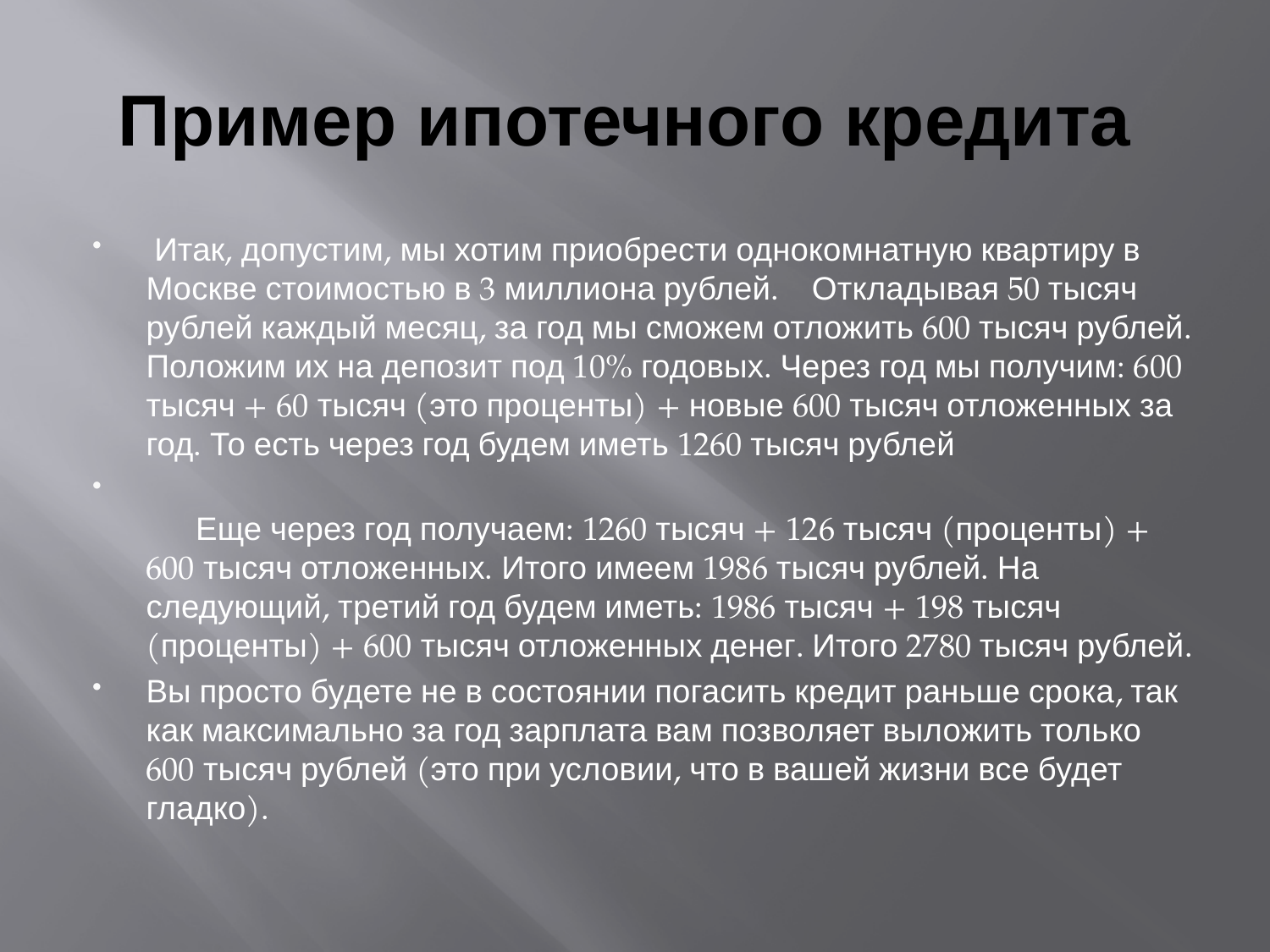

# Пример ипотечного кредита
 Итак, допустим, мы хотим приобрести однокомнатную квартиру в Москве стоимостью в 3 миллиона рублей.    Откладывая 50 тысяч рублей каждый месяц, за год мы сможем отложить 600 тысяч рублей. Положим их на депозит под 10% годовых. Через год мы получим: 600 тысяч + 60 тысяч (это проценты) + новые 600 тысяч отложенных за год. То есть через год будем иметь 1260 тысяч рублей
      Еще через год получаем: 1260 тысяч + 126 тысяч (проценты) + 600 тысяч отложенных. Итого имеем 1986 тысяч рублей. На следующий, третий год будем иметь: 1986 тысяч + 198 тысяч (проценты) + 600 тысяч отложенных денег. Итого 2780 тысяч рублей.
Вы просто будете не в состоянии погасить кредит раньше срока, так как максимально за год зарплата вам позволяет выложить только 600 тысяч рублей (это при условии, что в вашей жизни все будет гладко).